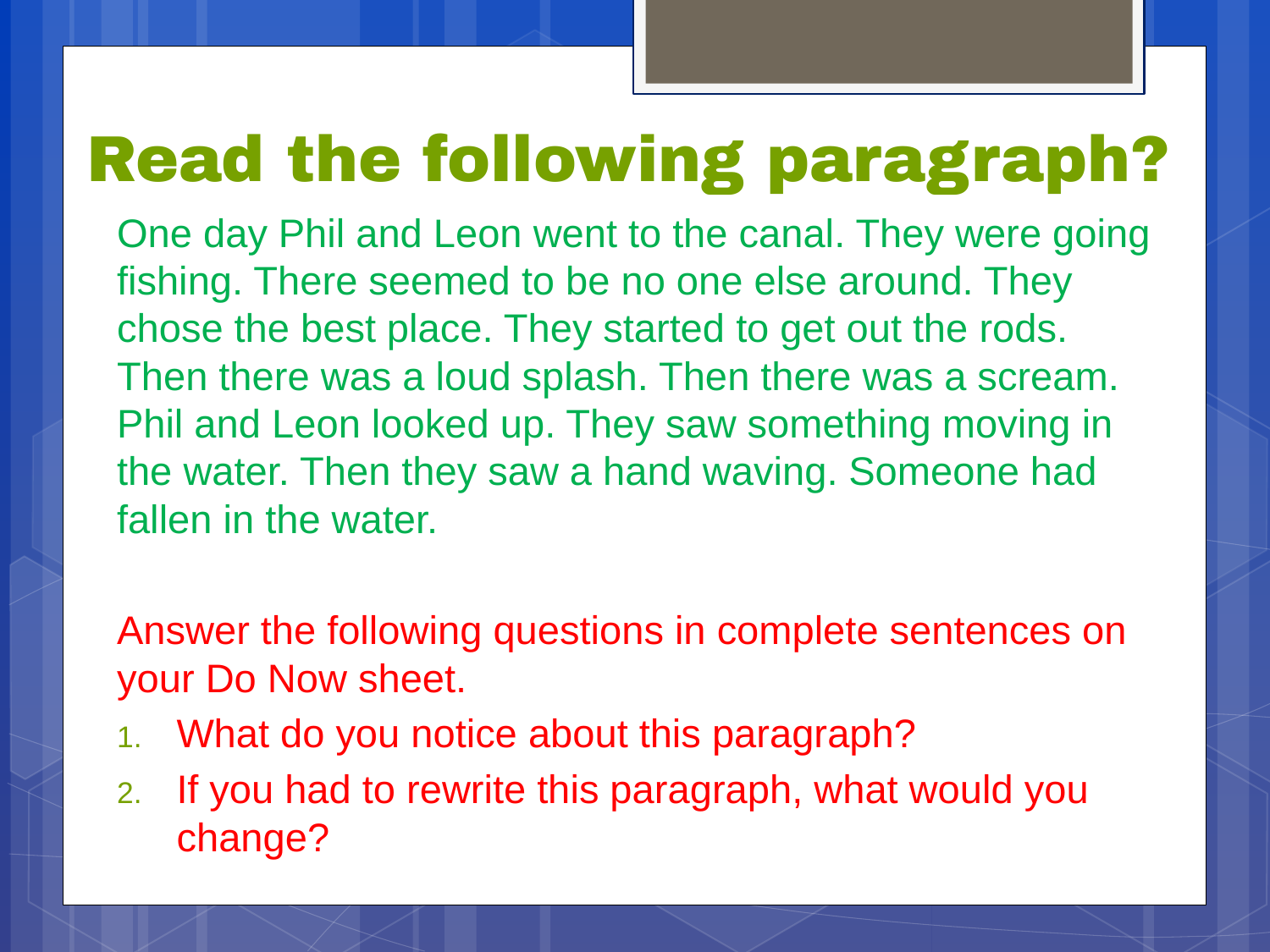

# Read the following paragraph?
One day Phil and Leon went to the canal. They were going fishing. There seemed to be no one else around. They chose the best place. They started to get out the rods. Then there was a loud splash. Then there was a scream. Phil and Leon looked up. They saw something moving in the water. Then they saw a hand waving. Someone had fallen in the water.

Answer the following questions in complete sentences on your Do Now sheet.
What do you notice about this paragraph?
If you had to rewrite this paragraph, what would you change?